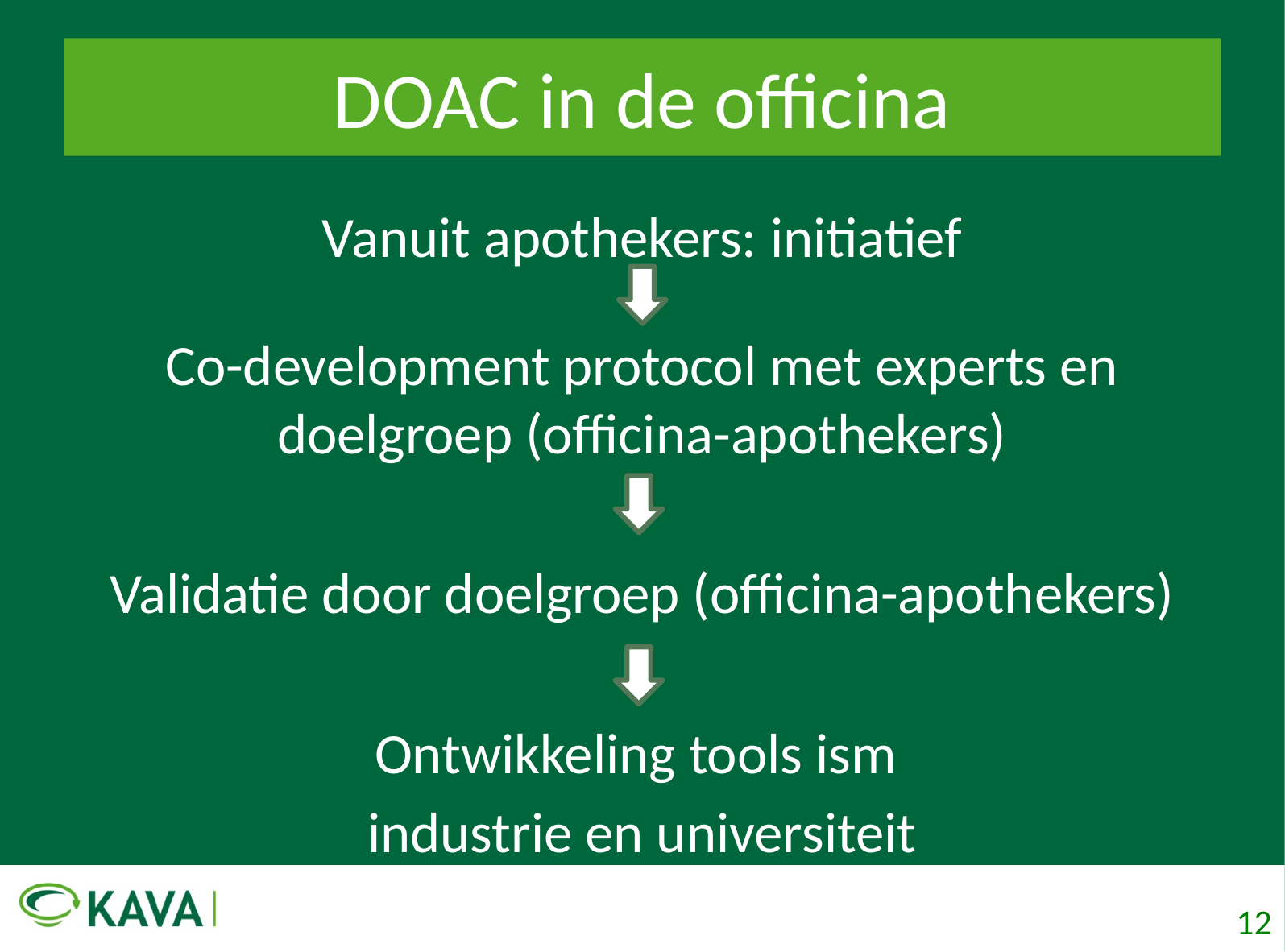

# DOAC in de officina

Vanuit apothekers: initiatief
Co-development protocol met experts en doelgroep (officina-apothekers)

Validatie door doelgroep (officina-apothekers)

Ontwikkeling tools ism
industrie en universiteit

Apr. Greet Desrumaux - 28/05/2015
12